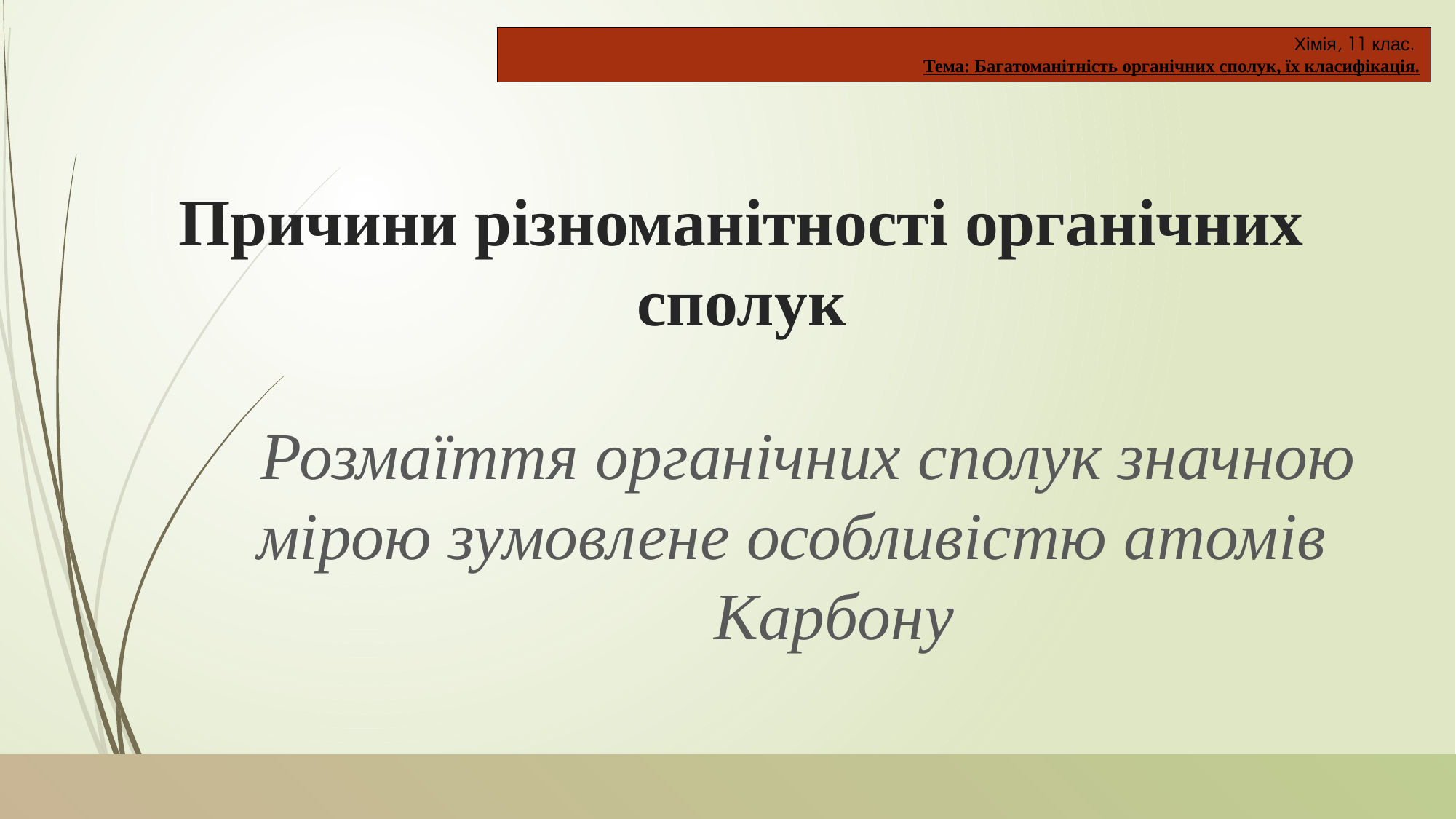

Хімія, 11 клас.
Тема: Багатоманітність органічних сполук, їх класифікація.
# Причини різноманітності органічних сполук
Розмаїття органічних сполук значною мірою зумовлене особливістю атомів      Карбону